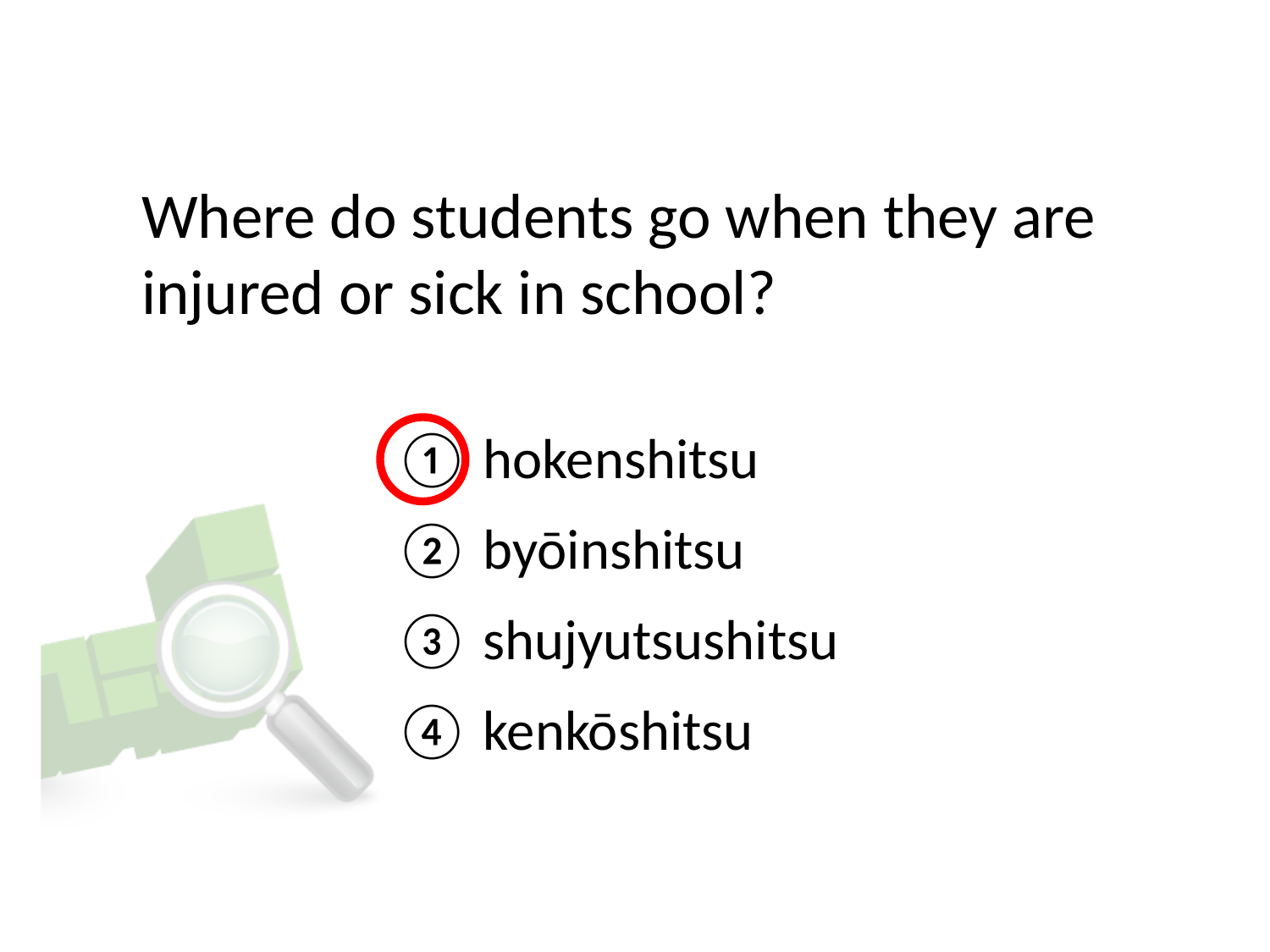

# Where do students go when they are injured or sick in school?
① hokenshitsu
② byōinshitsu
③ shujyutsushitsu
④ kenkōshitsu